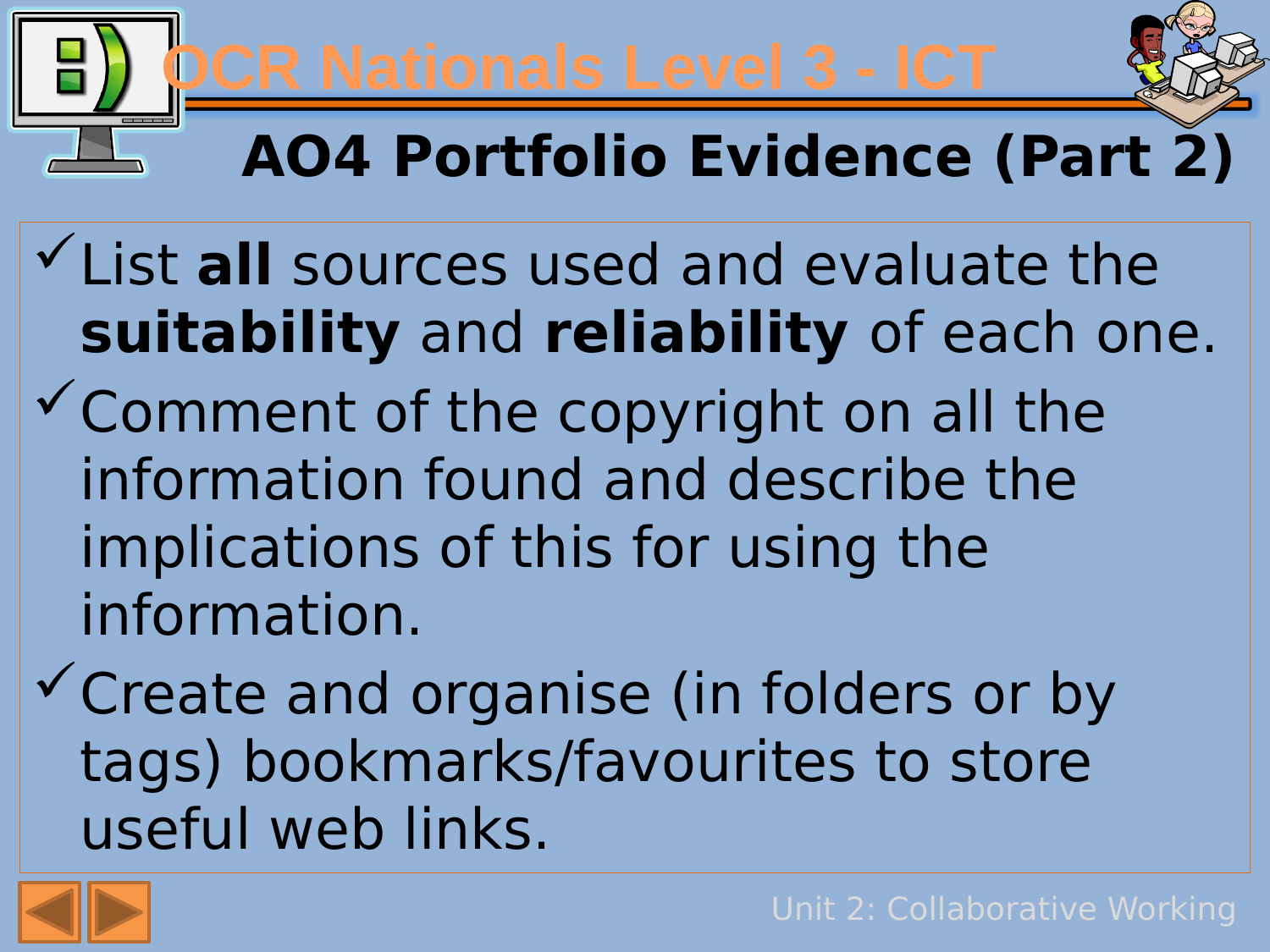

# AO4 Portfolio Evidence (Part 2)
List all sources used and evaluate the suitability and reliability of each one.
Comment of the copyright on all the information found and describe the implications of this for using the information.
Create and organise (in folders or by tags) bookmarks/favourites to store useful web links.